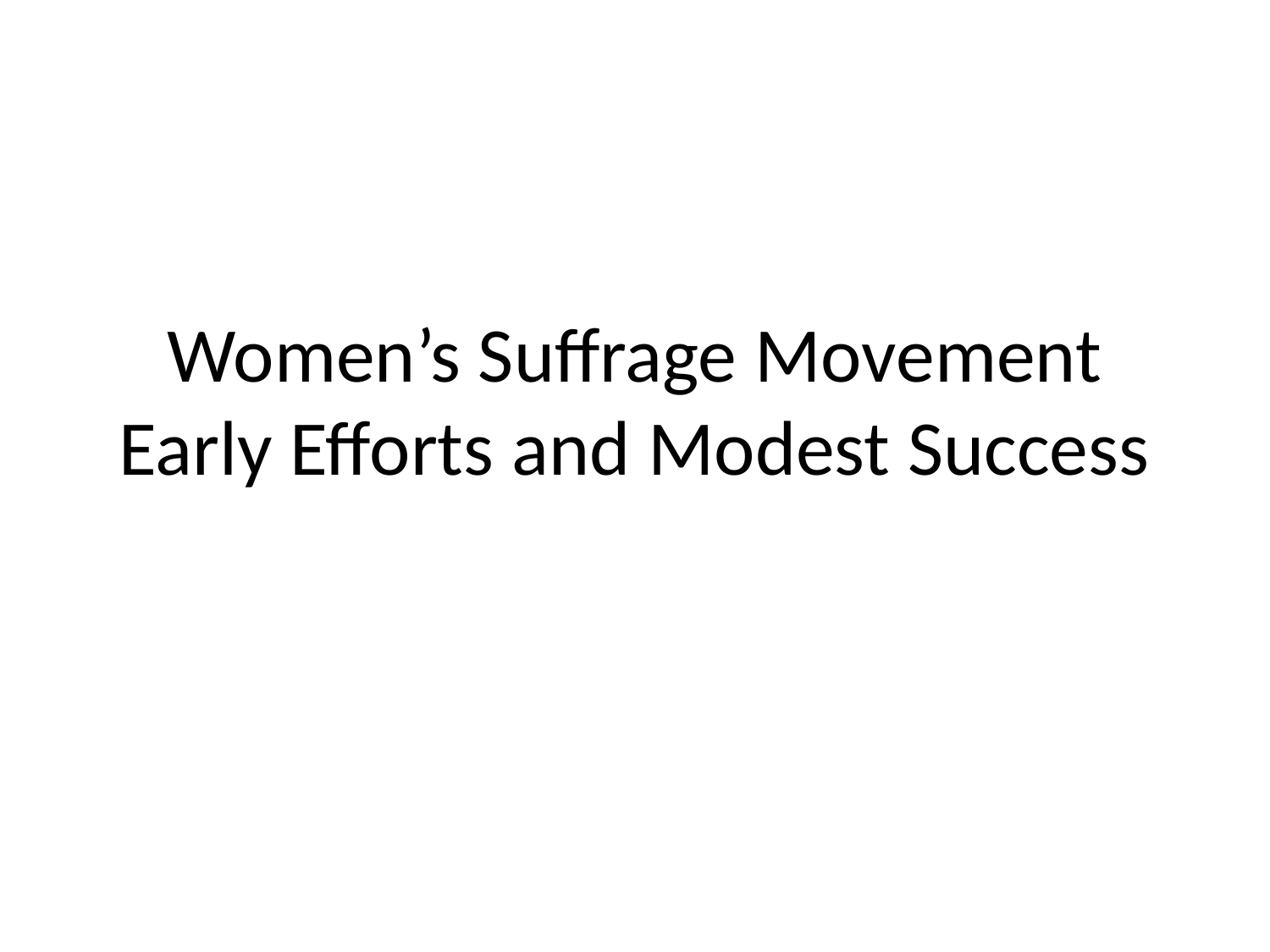

# Women’s Suffrage Movement Early Efforts and Modest Success